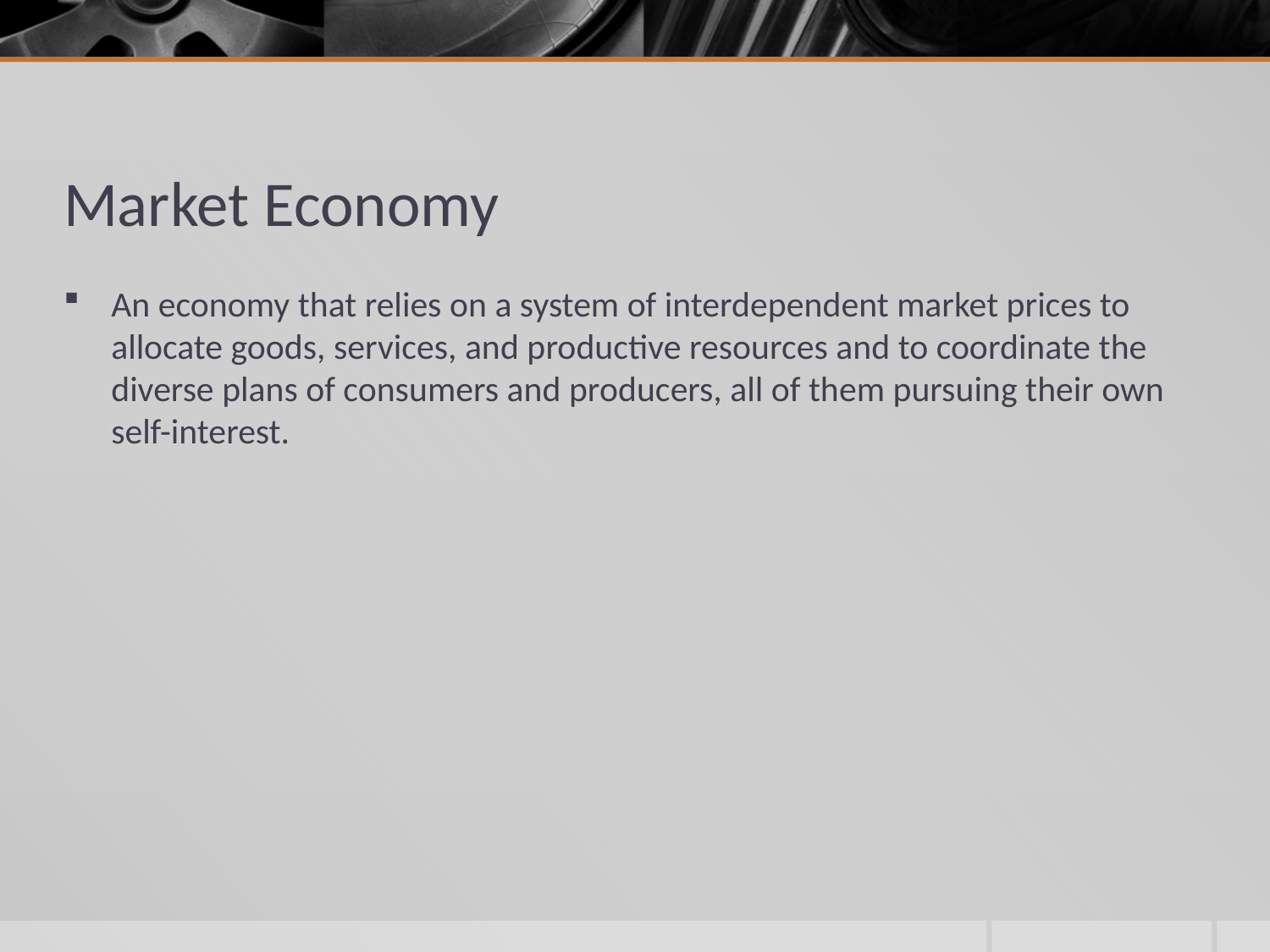

# Market Economy
An economy that relies on a system of interdependent market prices to allocate goods, services, and productive resources and to coordinate the diverse plans of consumers and producers, all of them pursuing their own self-interest.